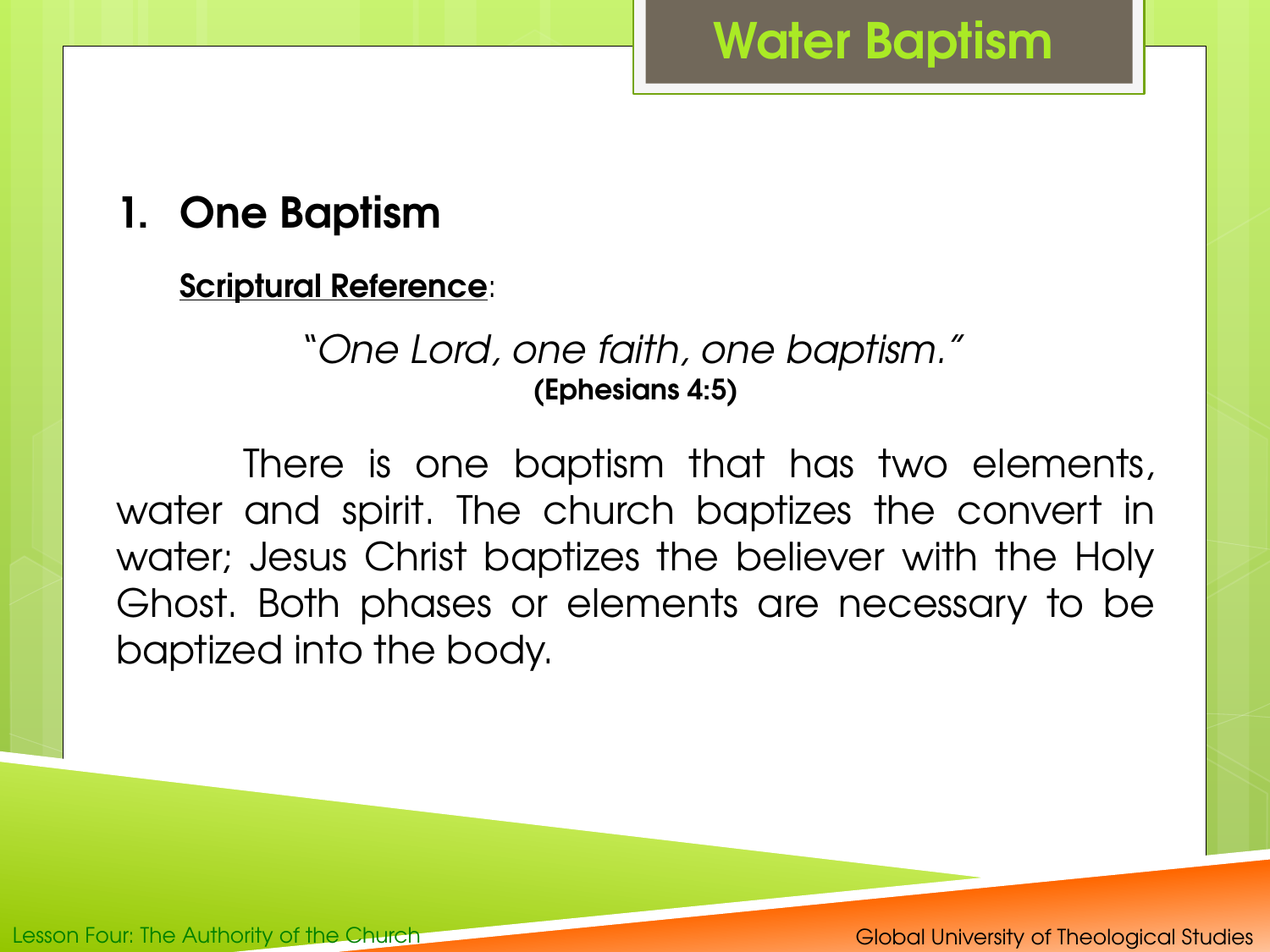

Water Baptism

One Baptism

Scriptural Reference:
“One Lord, one faith, one baptism.”
(Ephesians 4:5)

	There is one baptism that has two elements, water and spirit. The church baptizes the convert in water; Jesus Christ baptizes the believer with the Holy Ghost. Both phases or elements are necessary to be baptized into the body.

Lesson Four: The Authority of the Church
 Global University of Theological Studies